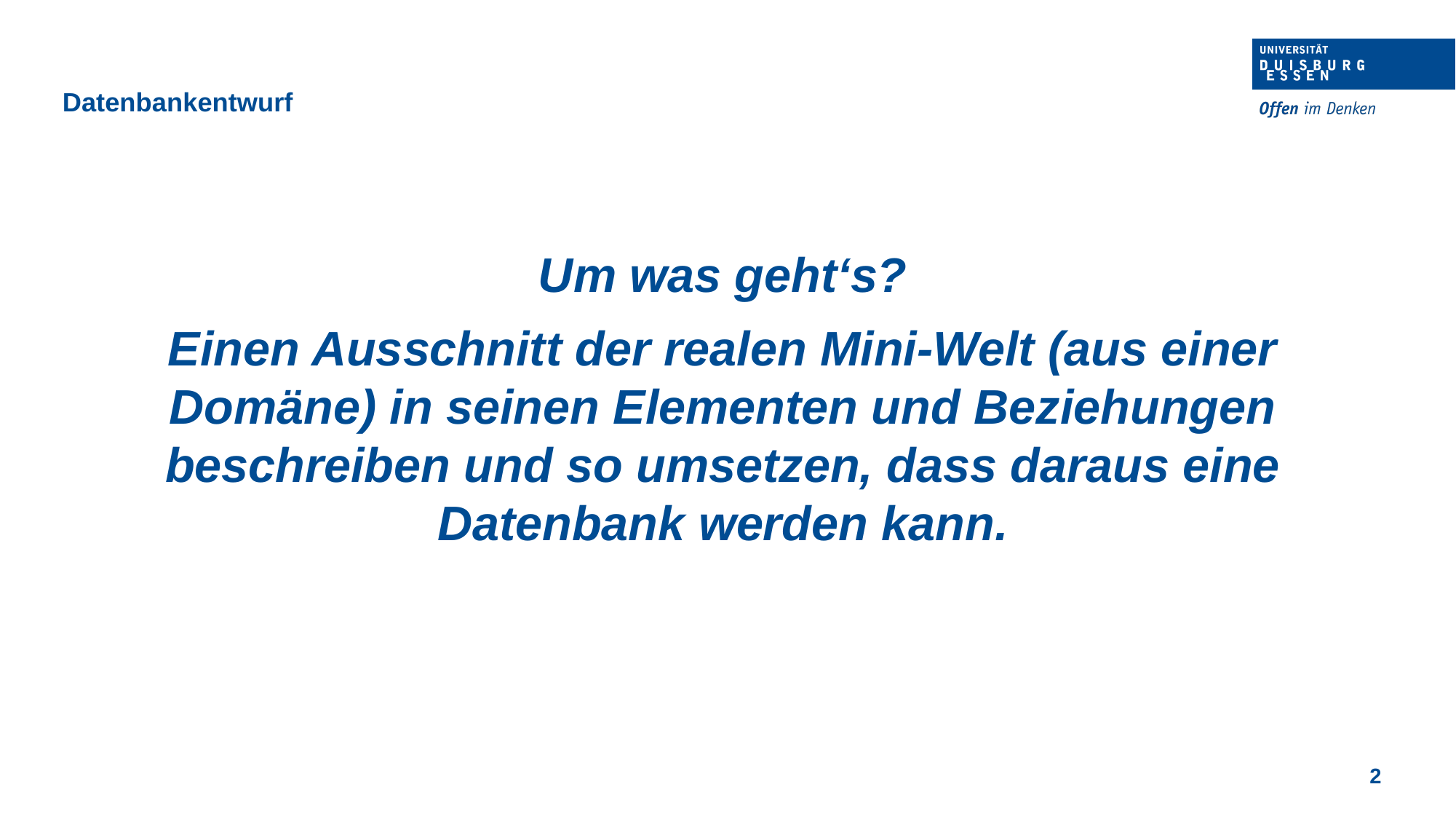

Datenbankentwurf
Um was geht‘s?
Einen Ausschnitt der realen Mini-Welt (aus einer Domäne) in seinen Elementen und Beziehungen beschreiben und so umsetzen, dass daraus eine Datenbank werden kann.
2